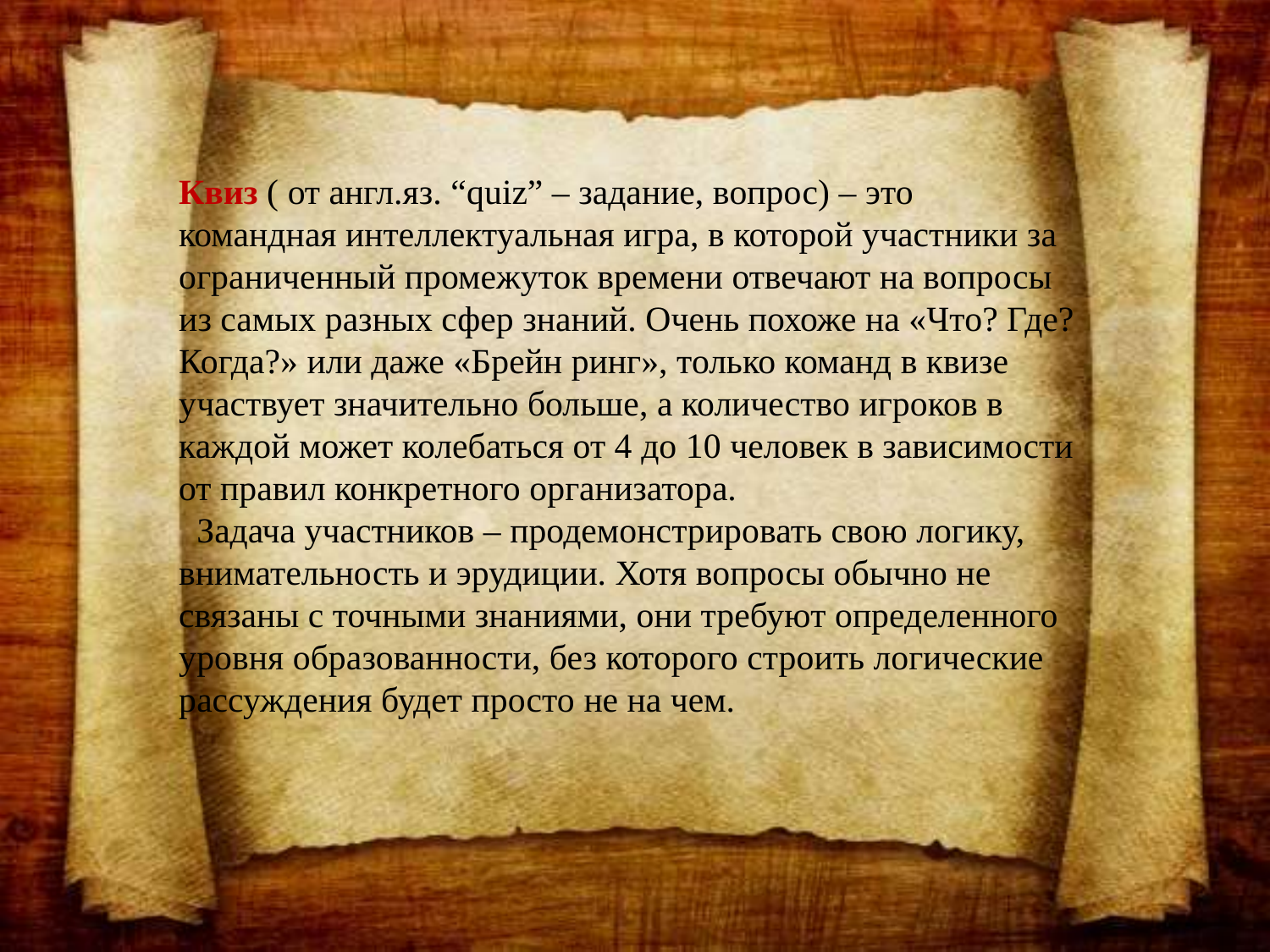

Квиз ( от англ.яз. “quiz” – задание, вопрос) – это командная интеллектуальная игра, в которой участники за ограниченный промежуток времени отвечают на вопросы из самых разных сфер знаний. Очень похоже на «Что? Где? Когда?» или даже «Брейн ринг», только команд в квизе участвует значительно больше, а количество игроков в каждой может колебаться от 4 до 10 человек в зависимости от правил конкретного организатора.
  Задача участников – продемонстрировать свою логику, внимательность и эрудиции. Хотя вопросы обычно не связаны с точными знаниями, они требуют определенного уровня образованности, без которого строить логические рассуждения будет просто не на чем.